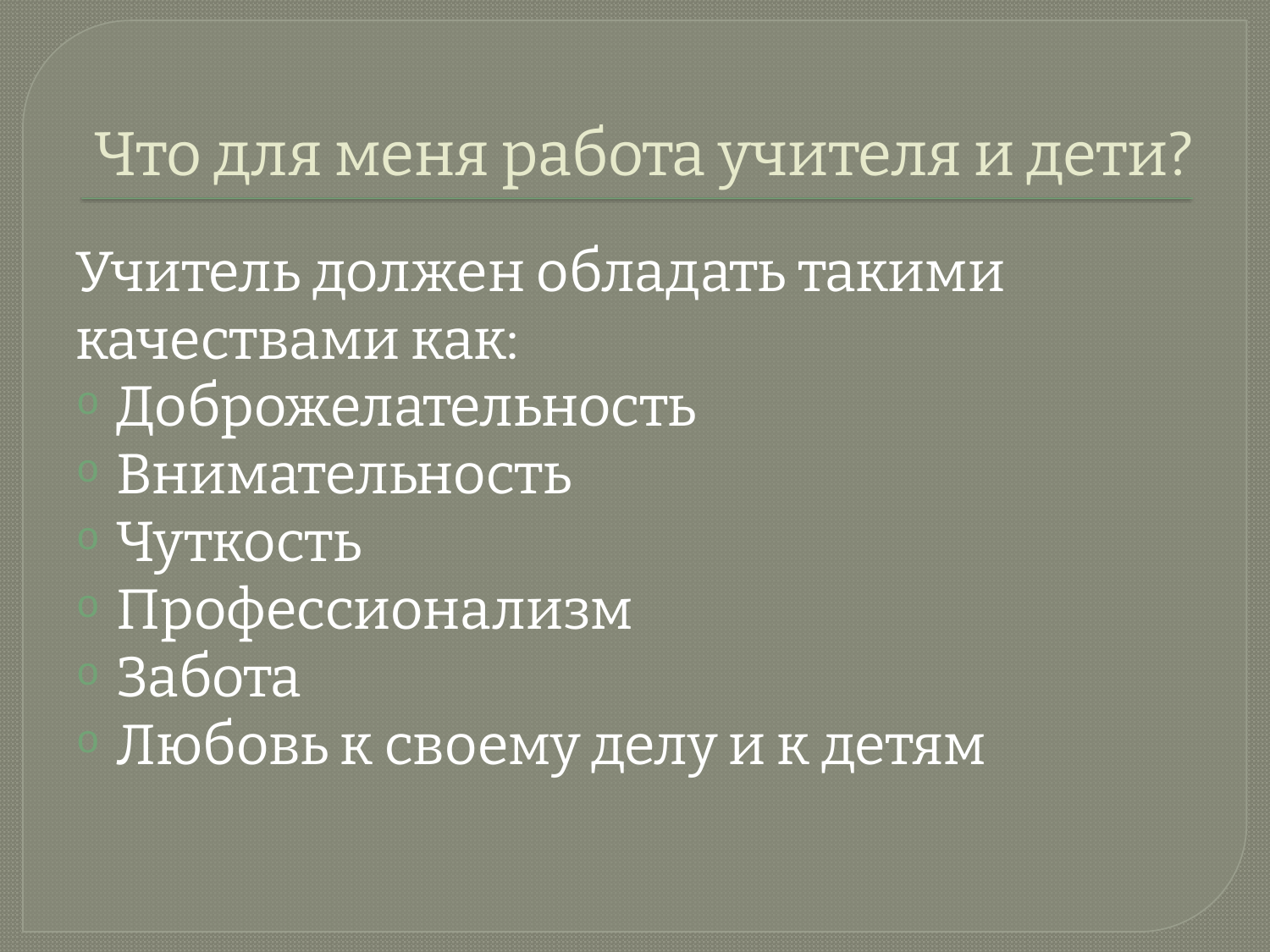

# Что для меня работа учителя и дети?
Учитель должен обладать такими качествами как:
Доброжелательность
Внимательность
Чуткость
Профессионализм
Забота
Любовь к своему делу и к детям